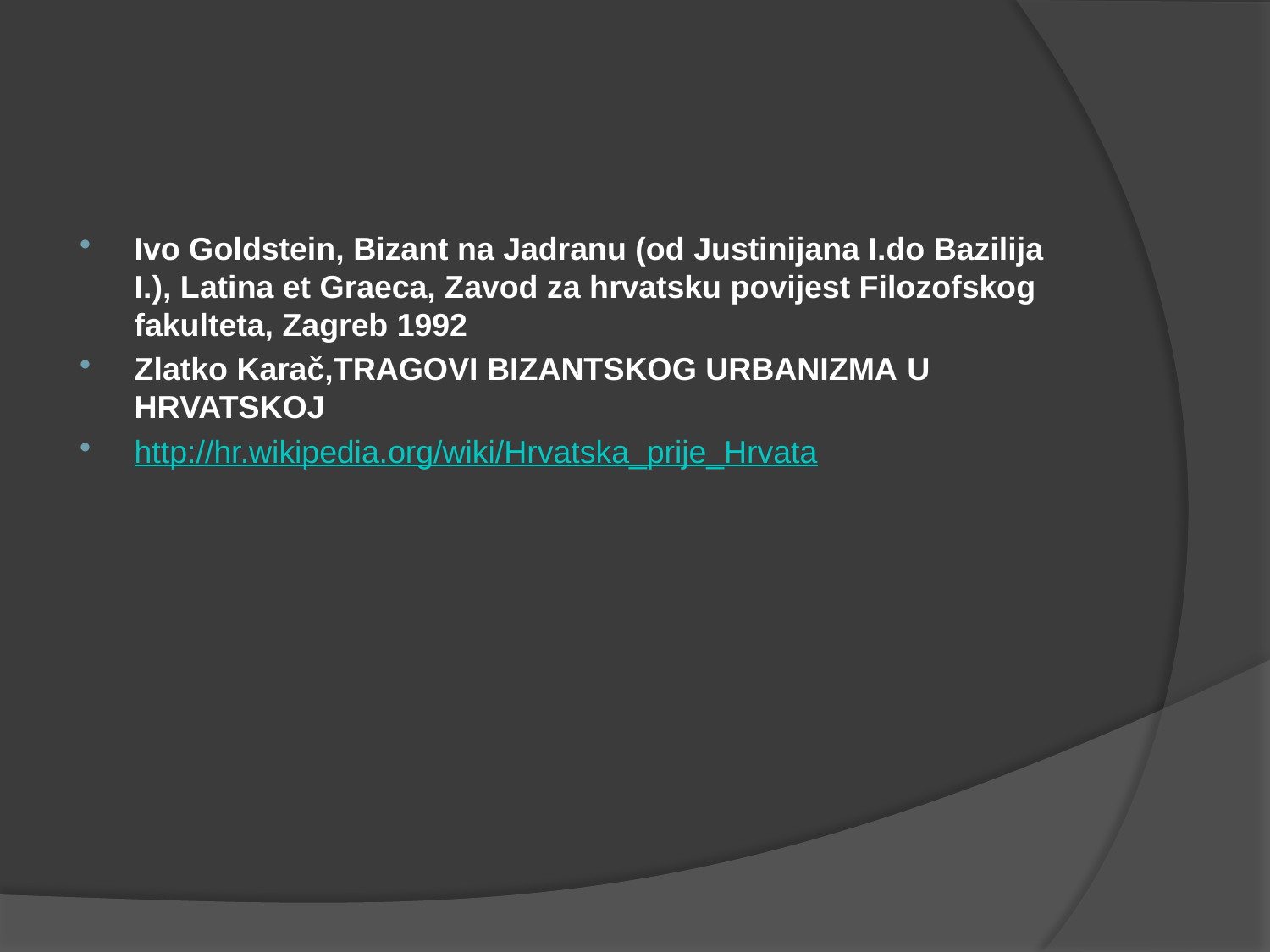

#
Ivo Goldstein, Bizant na Jadranu (od Justinijana I.do Bazilija I.), Latina et Graeca, Zavod za hrvatsku povijest Filozofskog fakulteta, Zagreb 1992
Zlatko Karač,TRAGOVI BIZANTSKOG URBANIZMA U HRVATSKOJ
http://hr.wikipedia.org/wiki/Hrvatska_prije_Hrvata